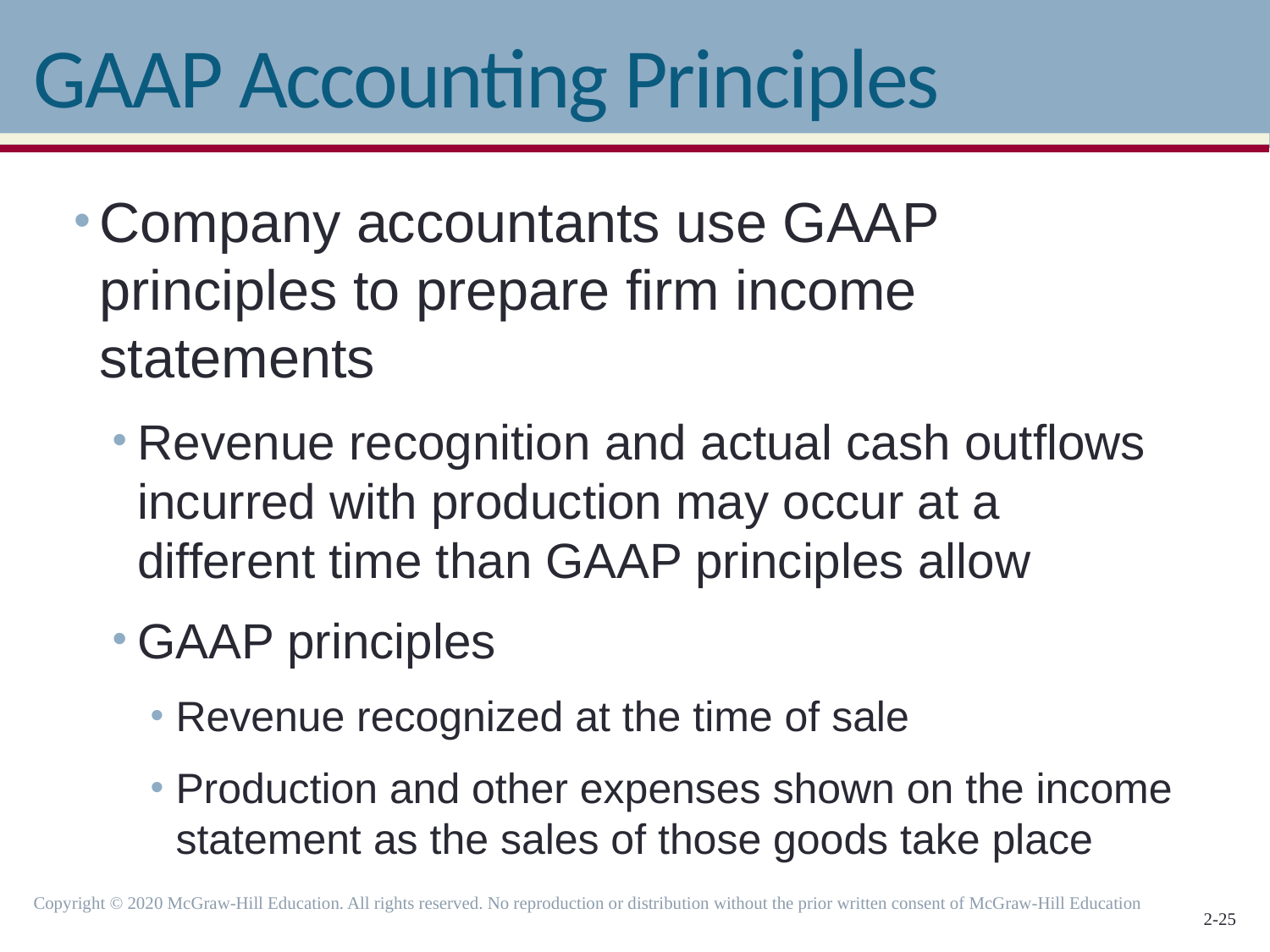

# GAAP Accounting Principles
Company accountants use GAAP principles to prepare firm income statements
Revenue recognition and actual cash outflows incurred with production may occur at a different time than GAAP principles allow
GAAP principles
Revenue recognized at the time of sale
Production and other expenses shown on the income statement as the sales of those goods take place

Copyright © 2020 McGraw-Hill Education. All rights reserved. No reproduction or distribution without the prior written consent of McGraw-Hill Education